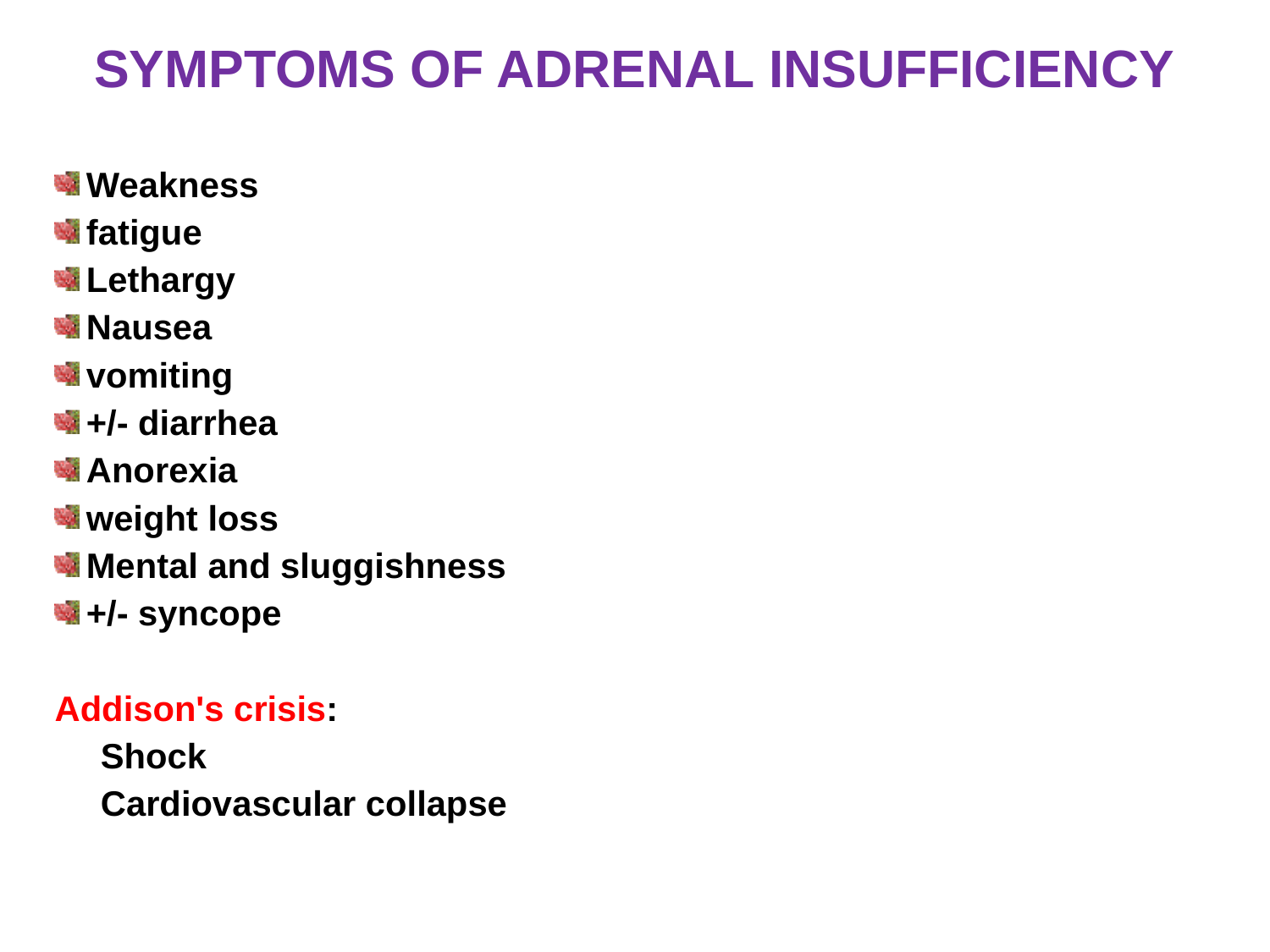

SYMPTOMS OF ADRENAL INSUFFICIENCY
Weakness
fatigue
Lethargy
Nausea
vomiting
+/- diarrhea
Anorexia
weight loss
Mental and sluggishness
+/- syncope

Addison's crisis:
Shock
Cardiovascular collapse